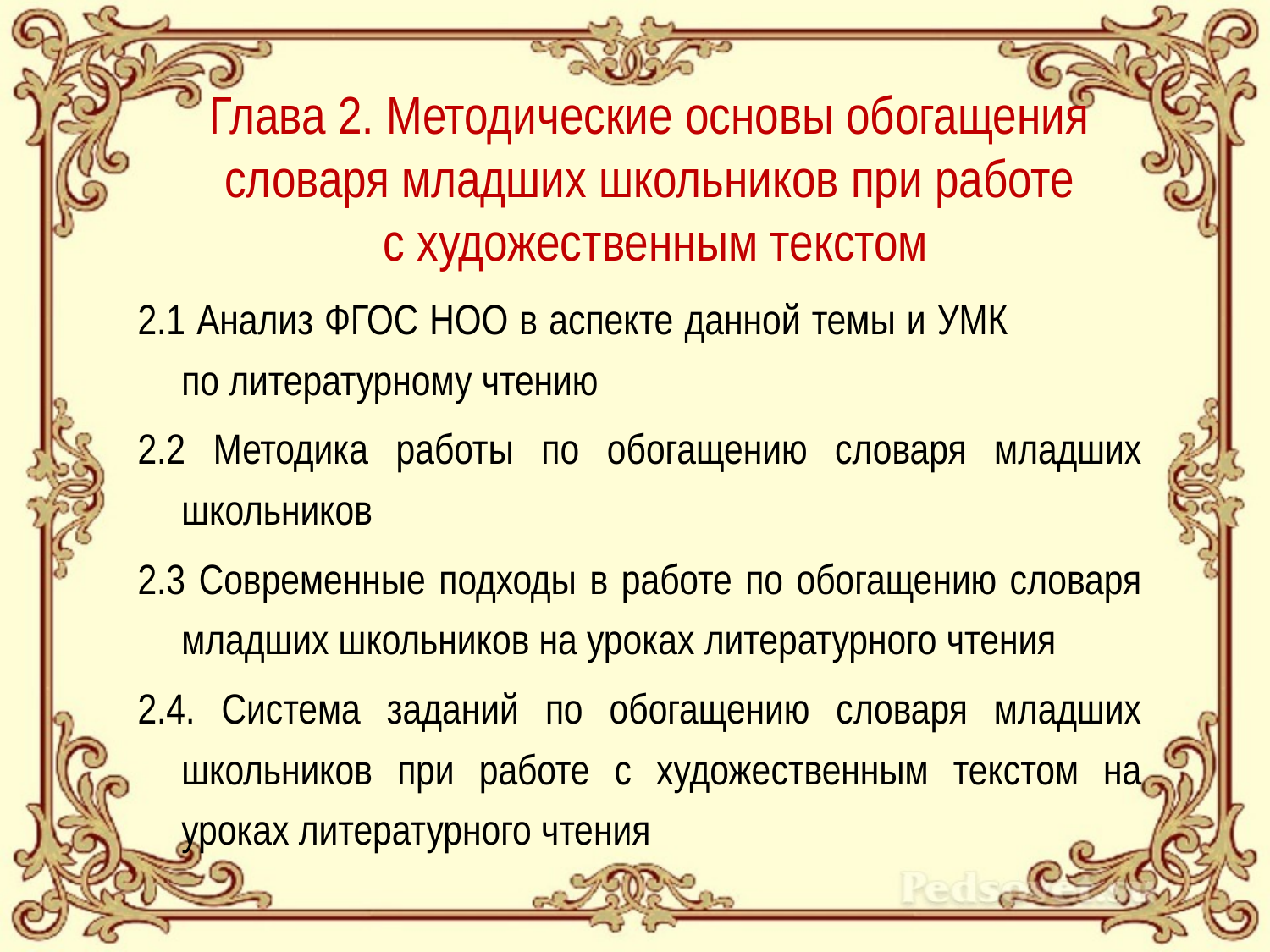

# Глава 2. Методические основы обогащения словаря младших школьников при работе с художественным текстом
2.1 Анализ ФГОС НОО в аспекте данной темы и УМК             по литературному чтению
2.2 Методика работы по обогащению словаря младших школьников
2.3 Современные подходы в работе по обогащению словаря младших школьников на уроках литературного чтения
2.4. Система заданий по обогащению словаря младших школьников при работе с художественным текстом на уроках литературного чтения